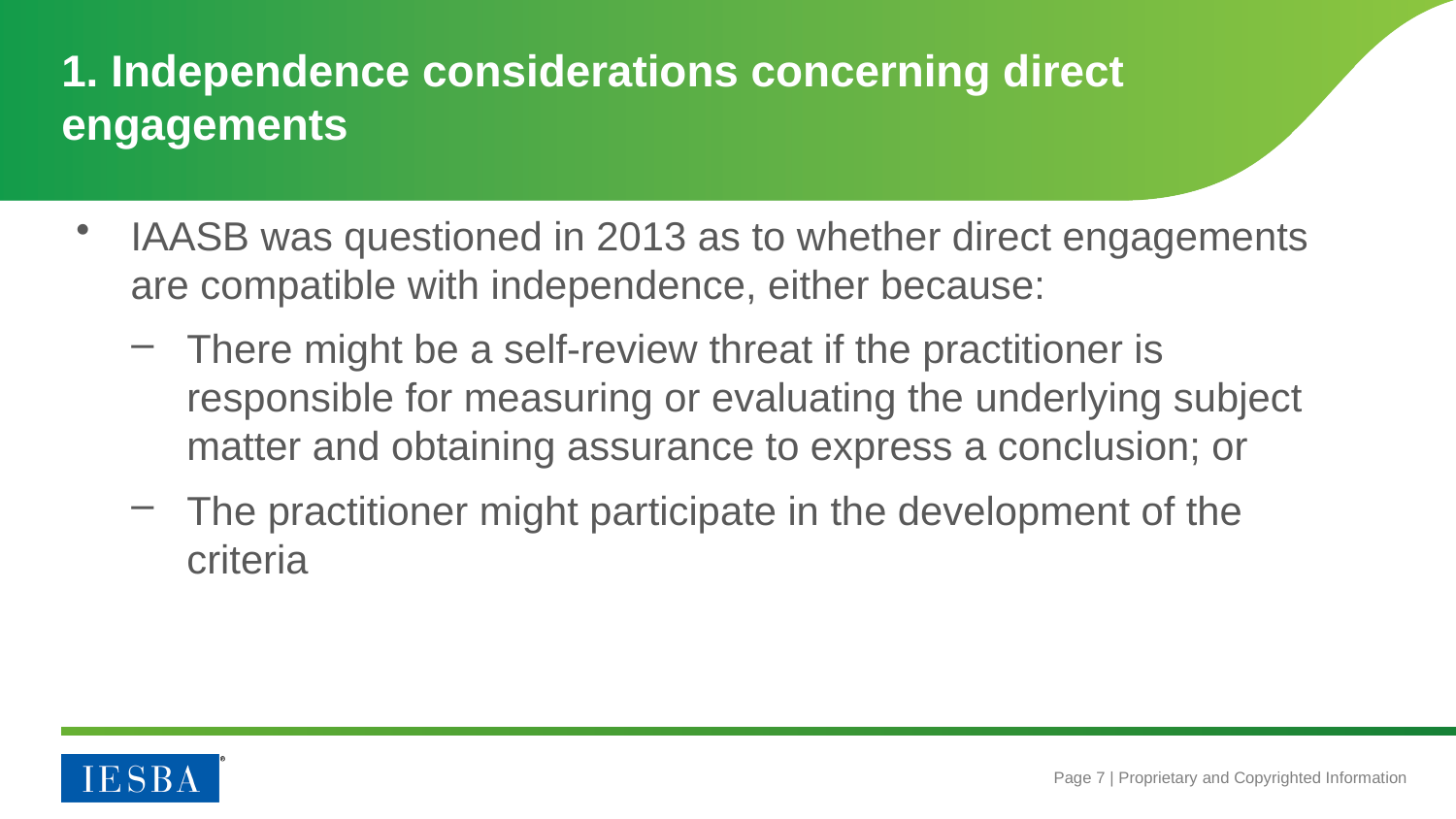

# 1. Independence considerations concerning direct engagements
IAASB was questioned in 2013 as to whether direct engagements are compatible with independence, either because:
There might be a self-review threat if the practitioner is responsible for measuring or evaluating the underlying subject matter and obtaining assurance to express a conclusion; or
The practitioner might participate in the development of the criteria